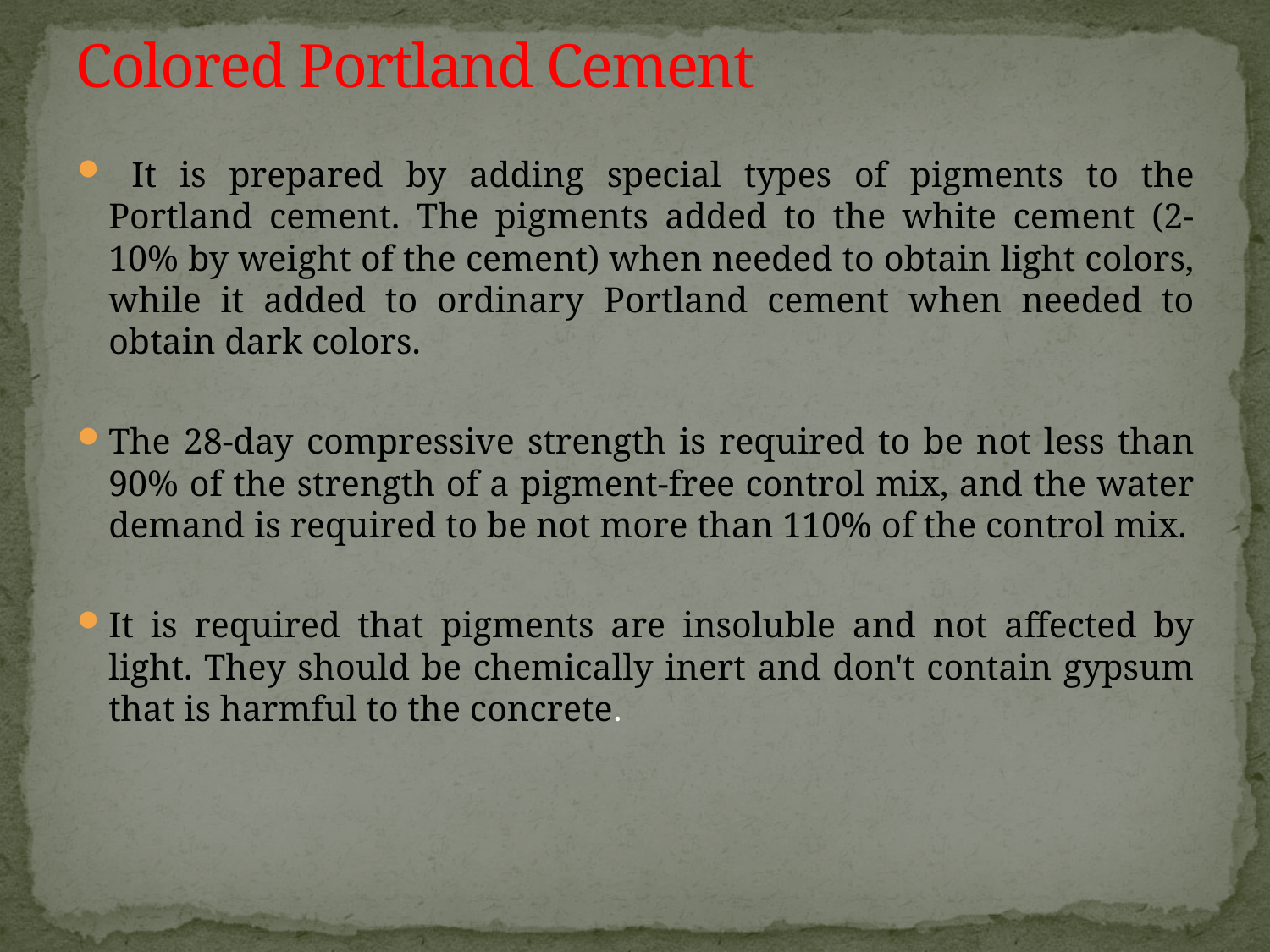

# Colored Portland Cement
 It is prepared by adding special types of pigments to the Portland cement. The pigments added to the white cement (2-10% by weight of the cement) when needed to obtain light colors, while it added to ordinary Portland cement when needed to obtain dark colors.

The 28-day compressive strength is required to be not less than 90% of the strength of a pigment-free control mix, and the water demand is required to be not more than 110% of the control mix.

It is required that pigments are insoluble and not affected by light. They should be chemically inert and don't contain gypsum that is harmful to the concrete.